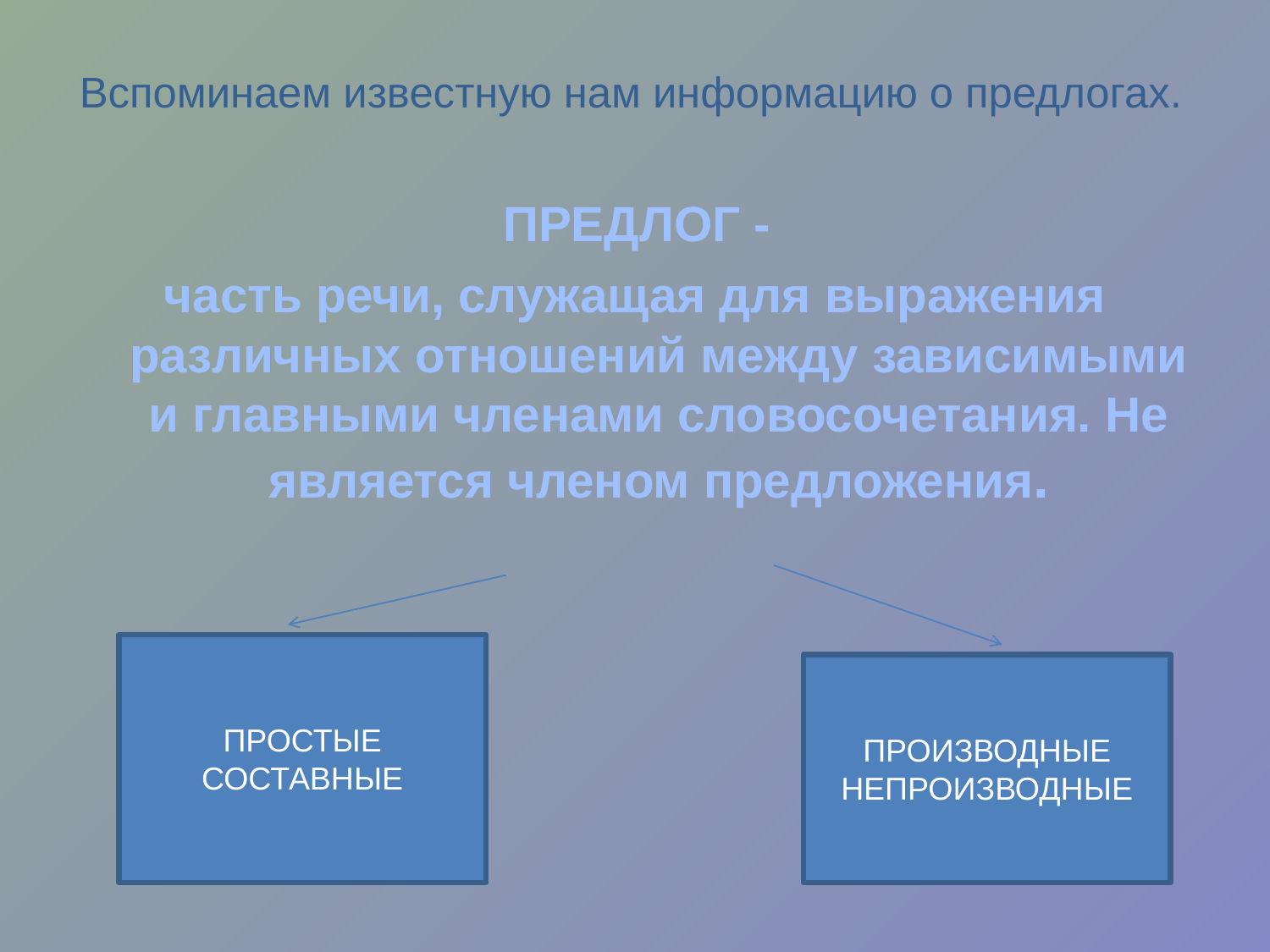

# Вспоминаем известную нам информацию о предлогах.
  ПРЕДЛОГ -
часть речи, служащая для выражения различных отношений между зависимыми и главными членами словосочетания. Не является членом предложения.
ПРОСТЫЕ
СОСТАВНЫЕ
ПРОИЗВОДНЫЕ
НЕПРОИЗВОДНЫЕ